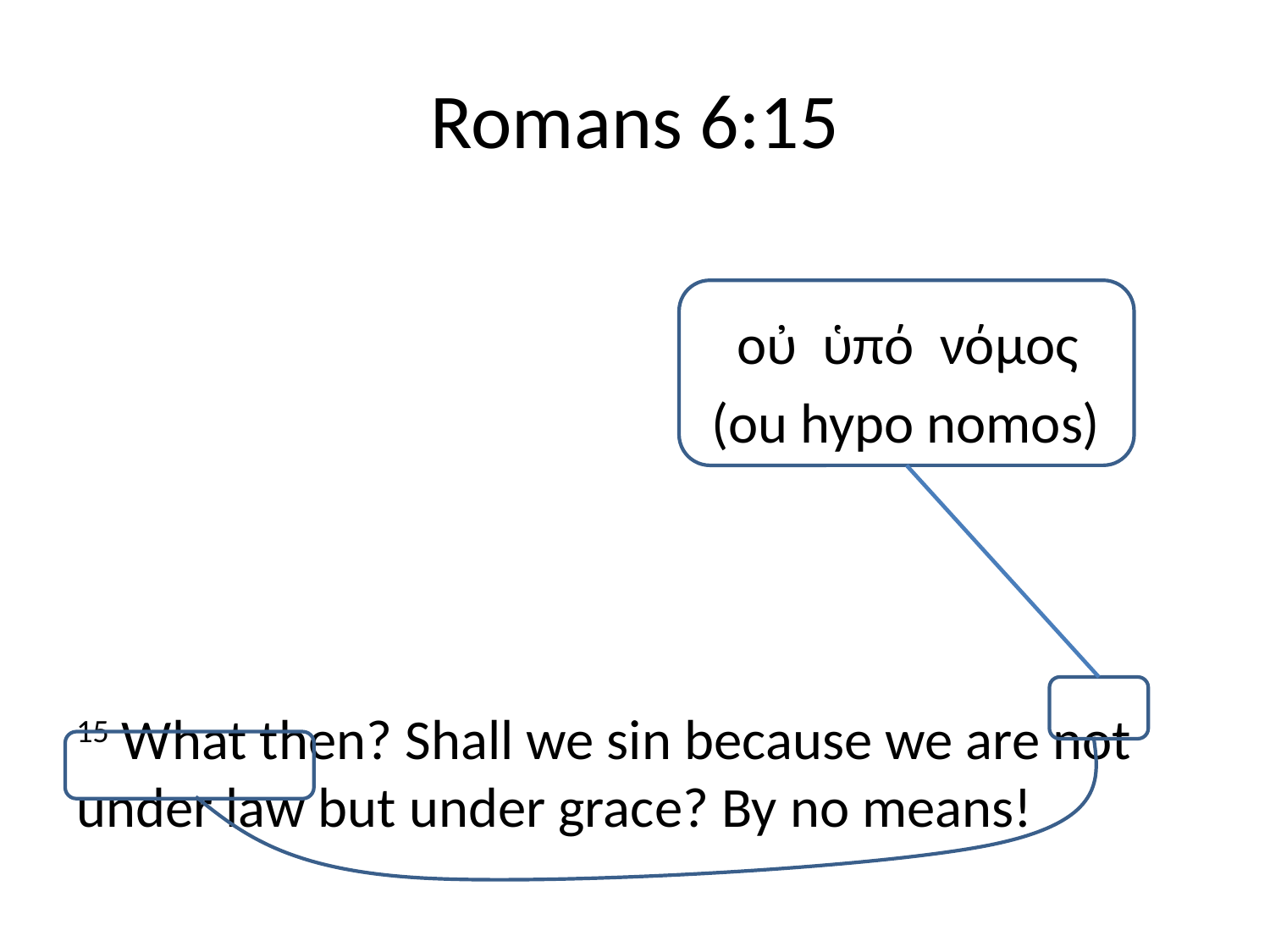

# Romans 6:15

					  οὐ  ὑπό  νόμος
					(ou hypo nomos)

15 What then? Shall we sin because we are not under law but under grace? By no means!